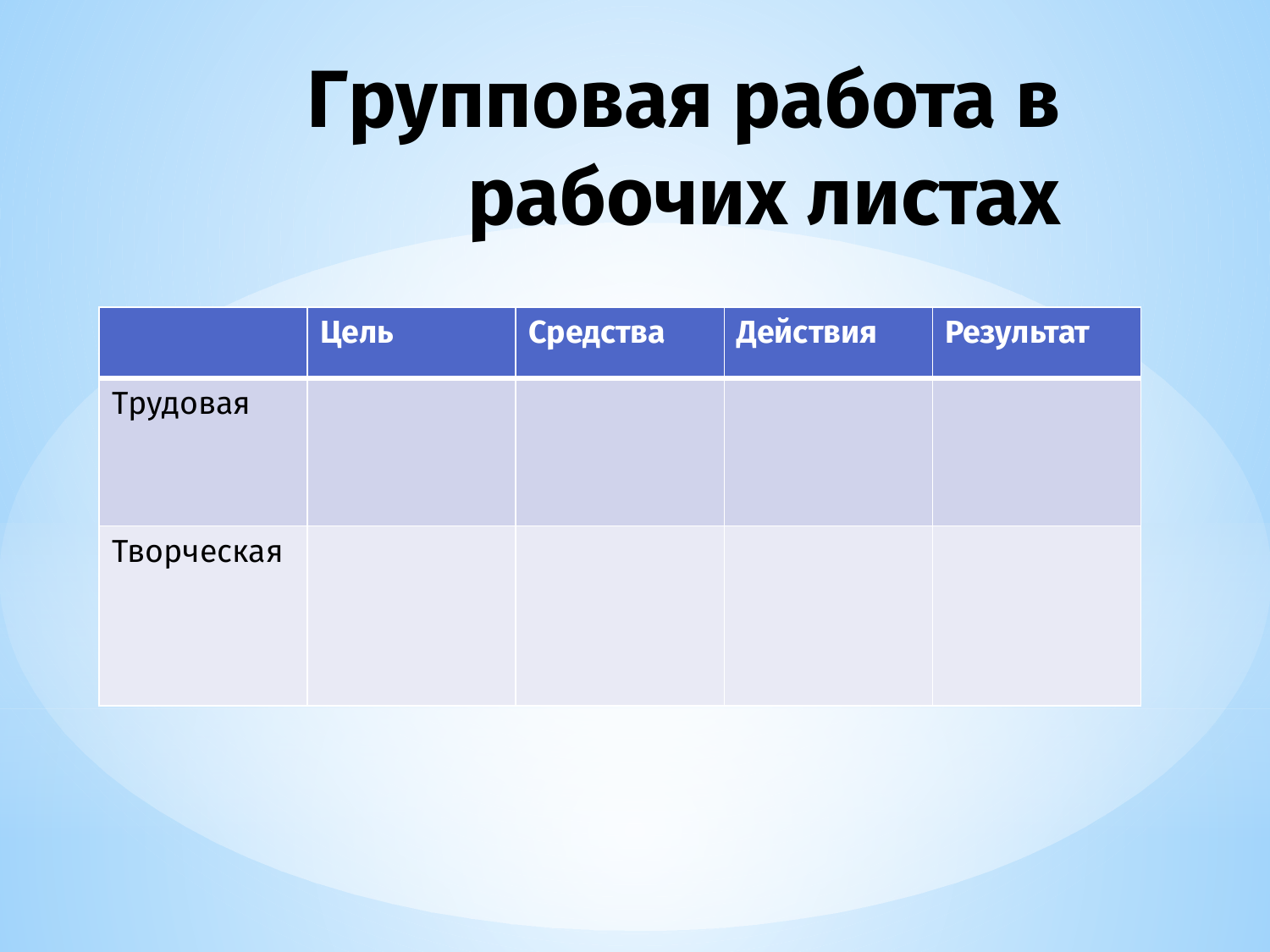

# Групповая работа в рабочих листах
|  | Цель | Средства | Действия | Результат |
| --- | --- | --- | --- | --- |
| Трудовая |  |  |  |  |
| Творческая |  |  |  |  |